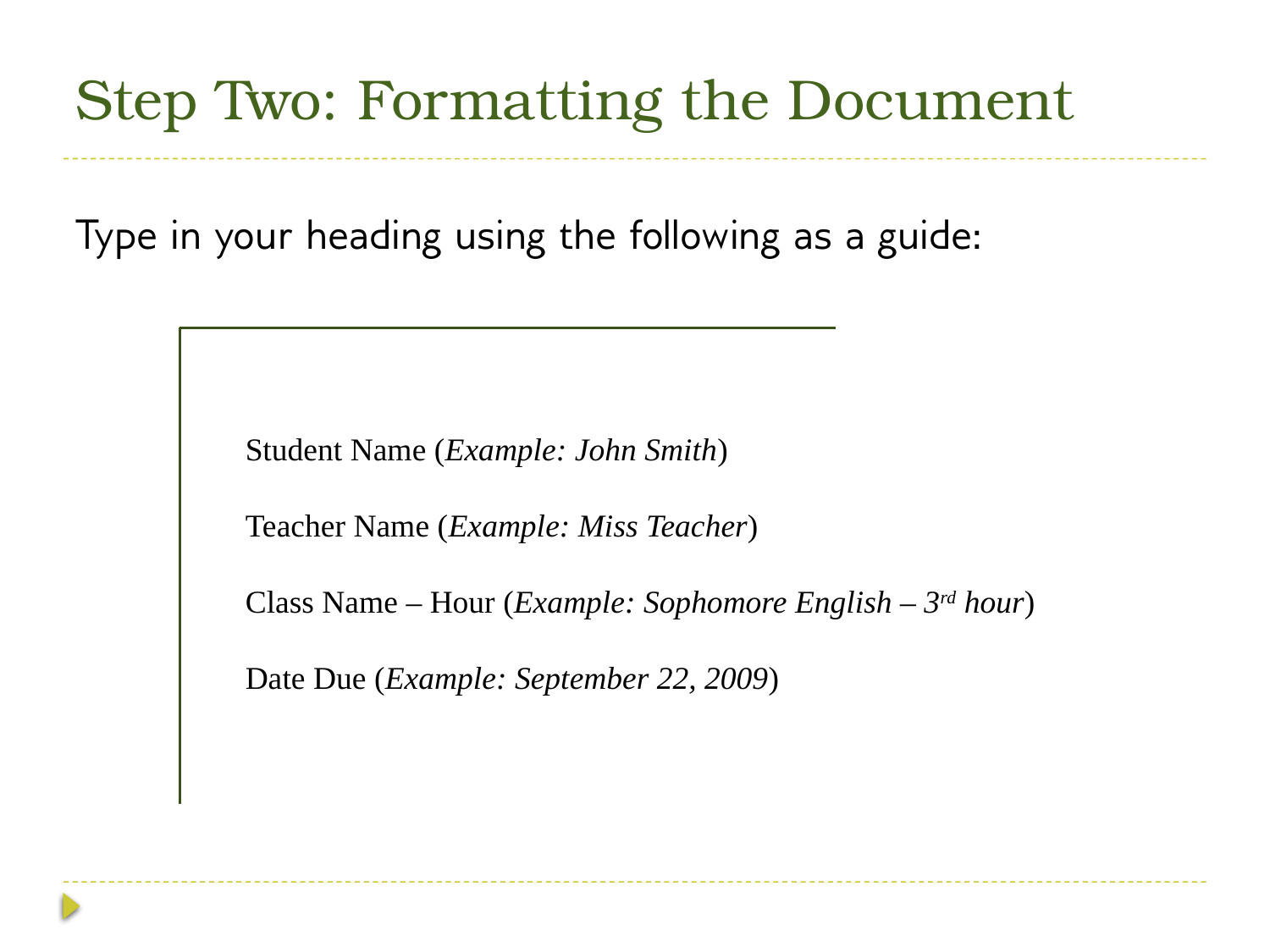

# Step Two: Formatting the Document
Type in your heading using the following as a guide:
Student Name (Example: John Smith)

Teacher Name (Example: Miss Teacher)

Class Name – Hour (Example: Sophomore English – 3rd hour)

Date Due (Example: September 22, 2009)